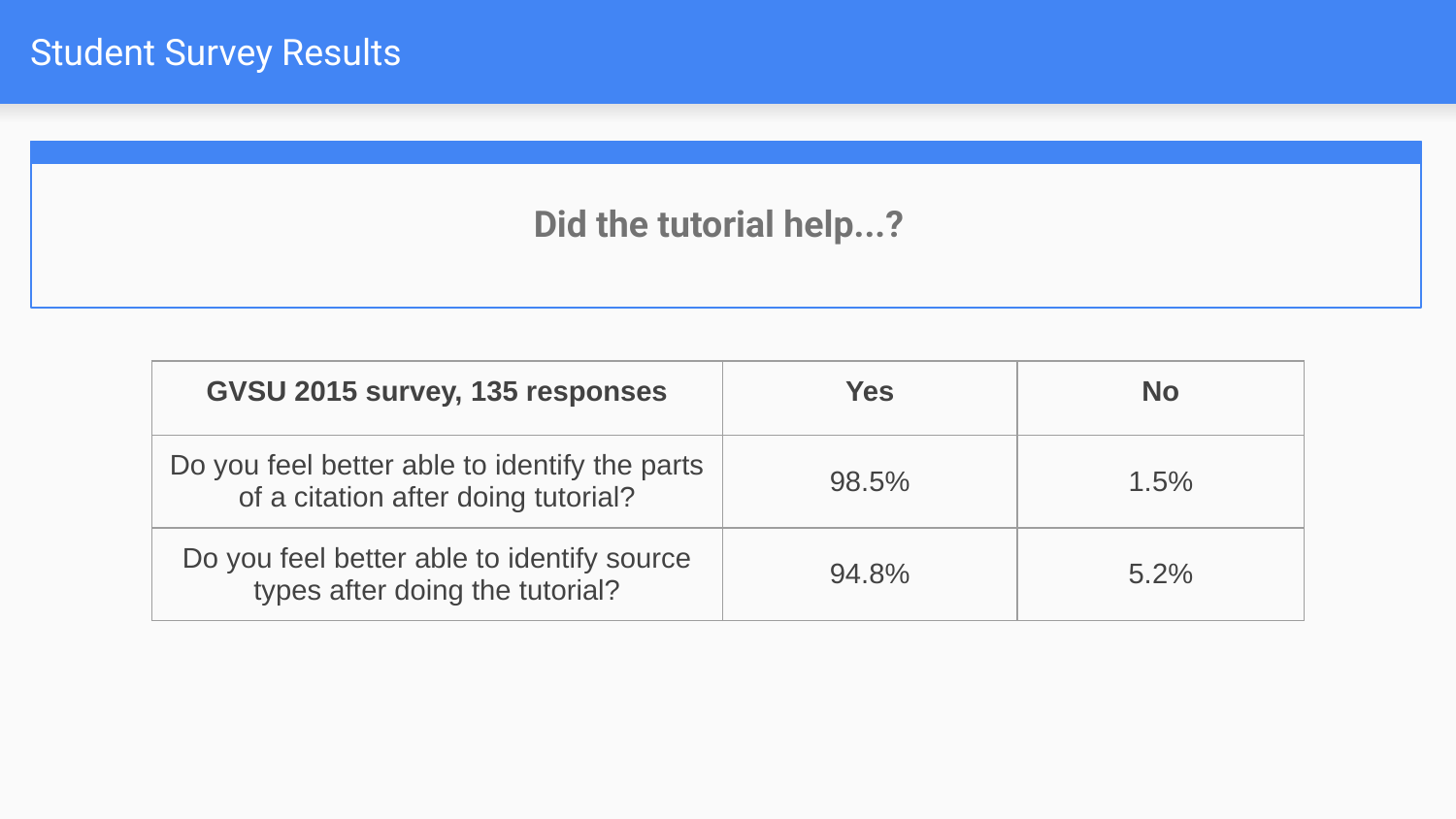

# Student Survey Results

Did the tutorial help...?
| GVSU 2015 survey, 135 responses | Yes | No |
| --- | --- | --- |
| Do you feel better able to identify the parts of a citation after doing tutorial? | 98.5% | 1.5% |
| Do you feel better able to identify source types after doing the tutorial? | 94.8% | 5.2% |